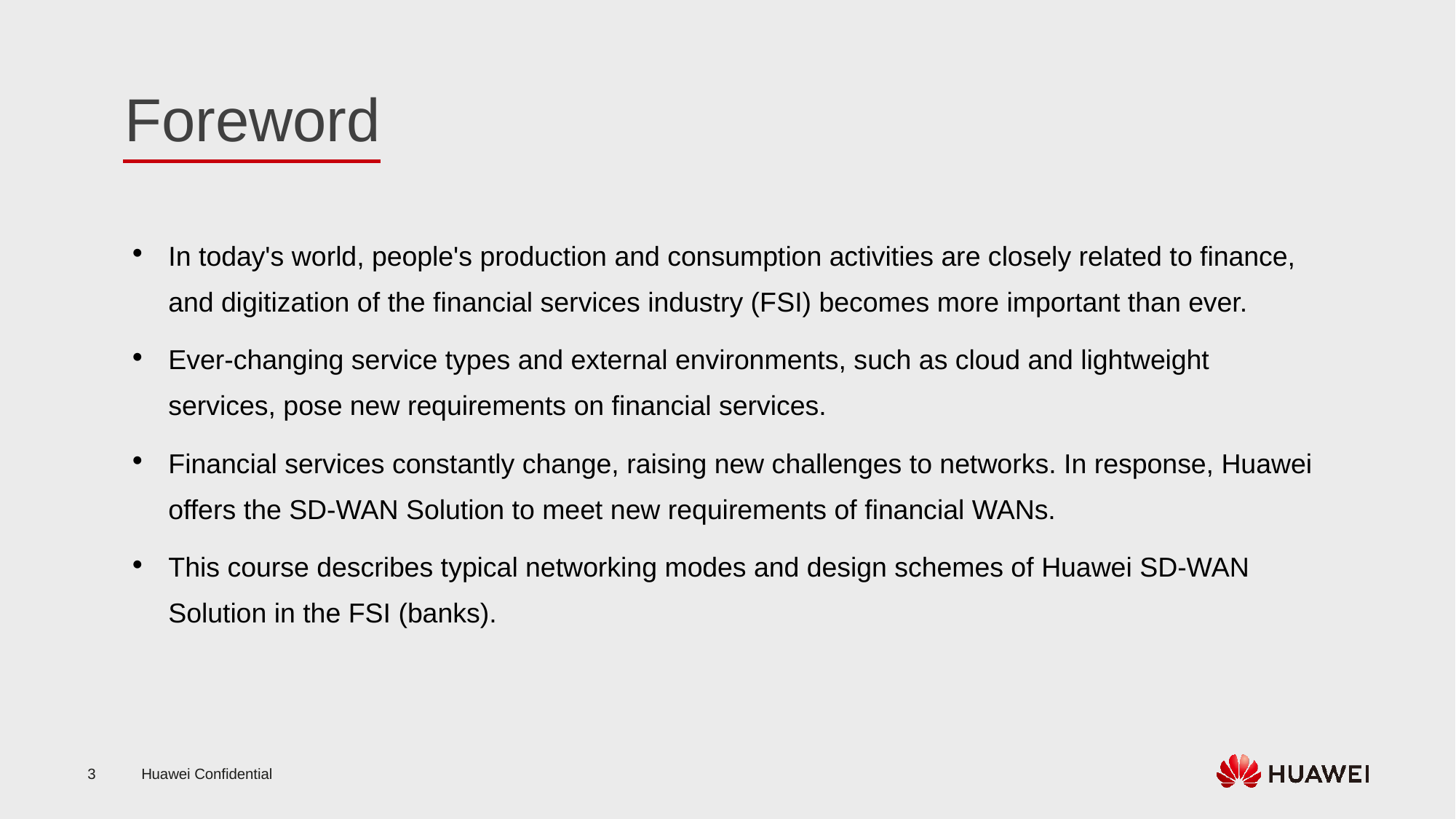

In today's world, people's production and consumption activities are closely related to finance, and digitization of the financial services industry (FSI) becomes more important than ever.
Ever-changing service types and external environments, such as cloud and lightweight services, pose new requirements on financial services.
Financial services constantly change, raising new challenges to networks. In response, Huawei offers the SD-WAN Solution to meet new requirements of financial WANs.
This course describes typical networking modes and design schemes of Huawei SD-WAN Solution in the FSI (banks).